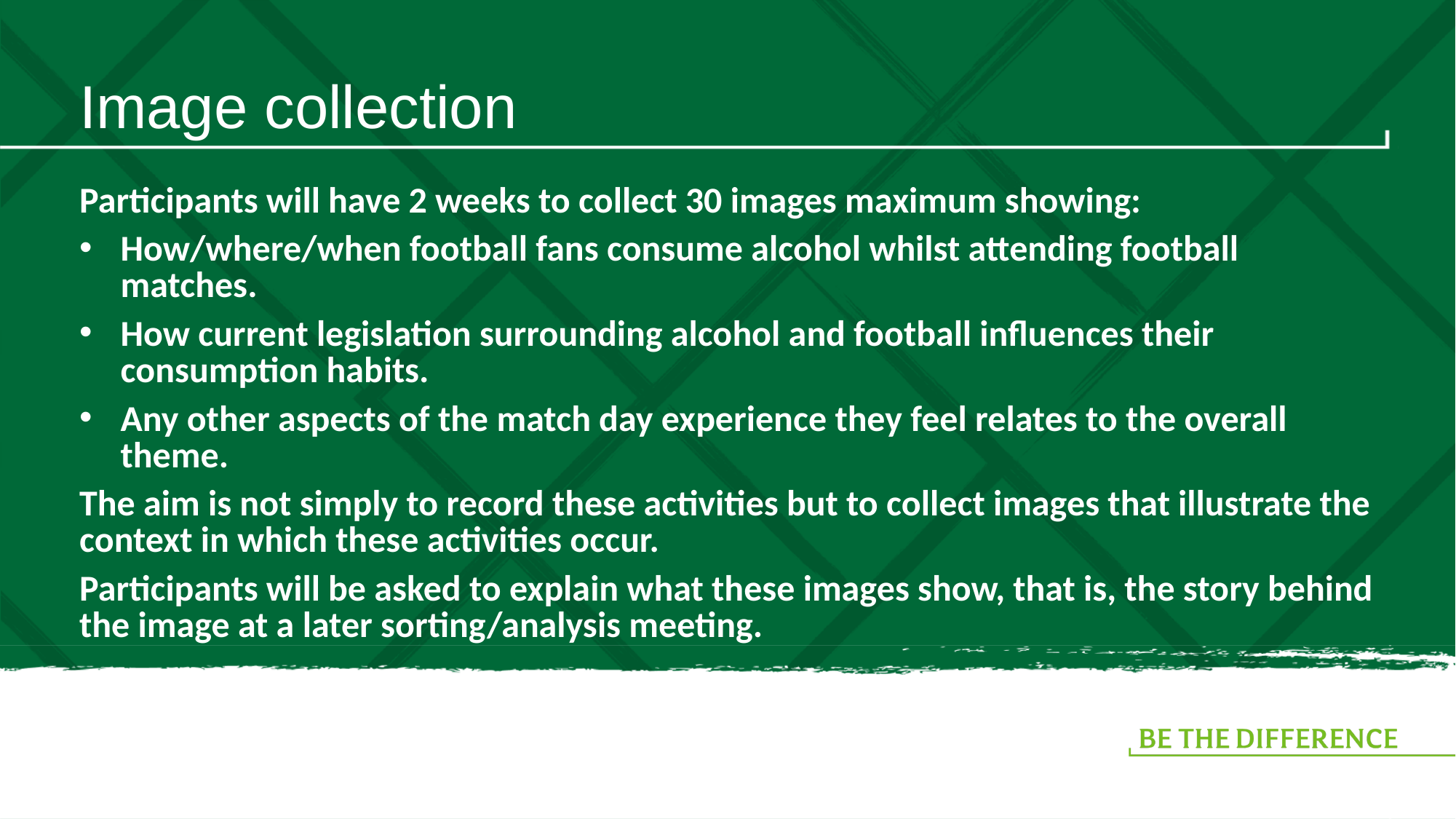

# Image collection
Participants will have 2 weeks to collect 30 images maximum showing:
How/where/when football fans consume alcohol whilst attending football matches.
How current legislation surrounding alcohol and football influences their consumption habits.
Any other aspects of the match day experience they feel relates to the overall theme.
The aim is not simply to record these activities but to collect images that illustrate the context in which these activities occur.
Participants will be asked to explain what these images show, that is, the story behind the image at a later sorting/analysis meeting.